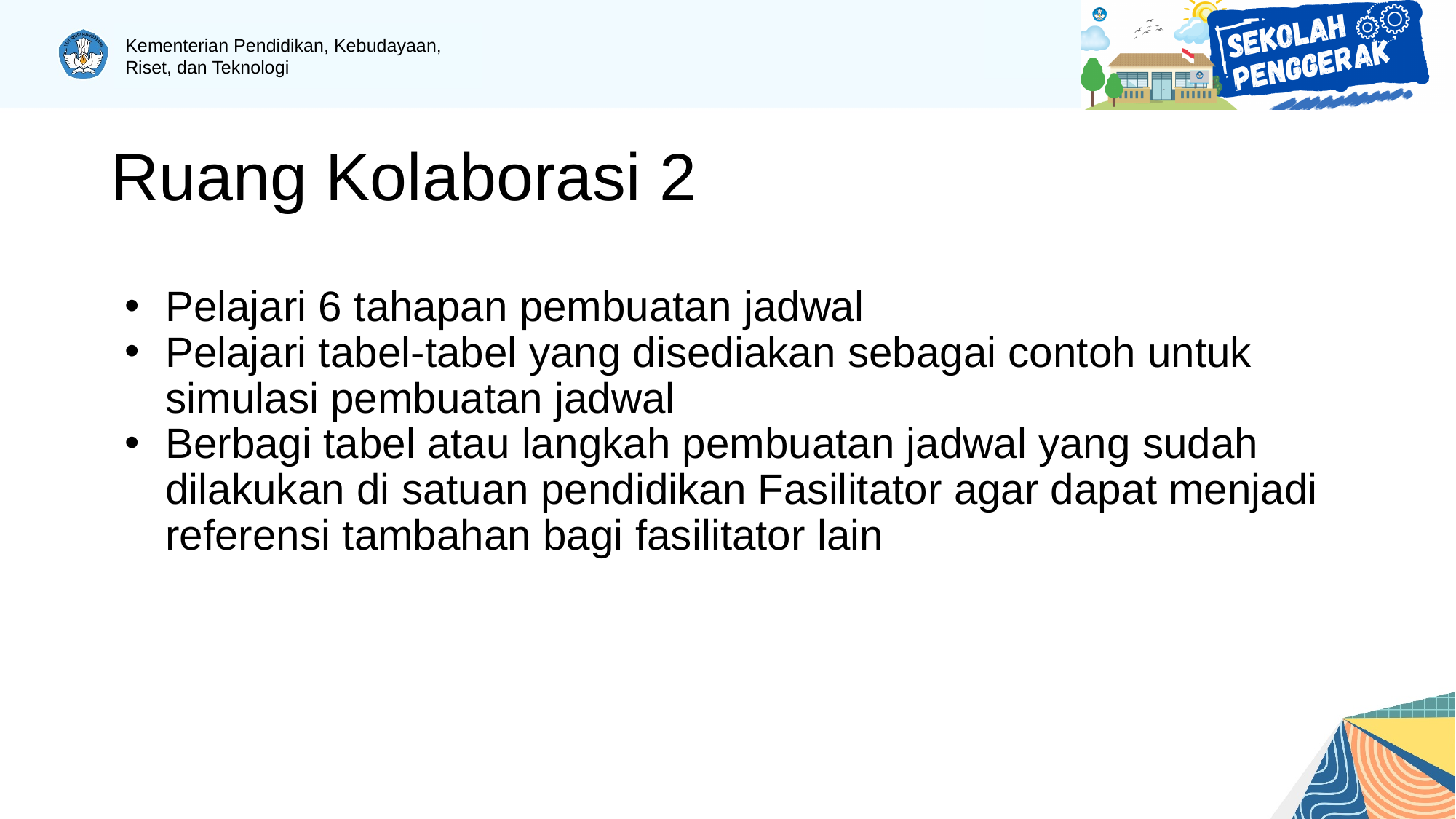

# Ruang Kolaborasi 2
Pelajari 6 tahapan pembuatan jadwal
Pelajari tabel-tabel yang disediakan sebagai contoh untuk simulasi pembuatan jadwal
Berbagi tabel atau langkah pembuatan jadwal yang sudah dilakukan di satuan pendidikan Fasilitator agar dapat menjadi referensi tambahan bagi fasilitator lain